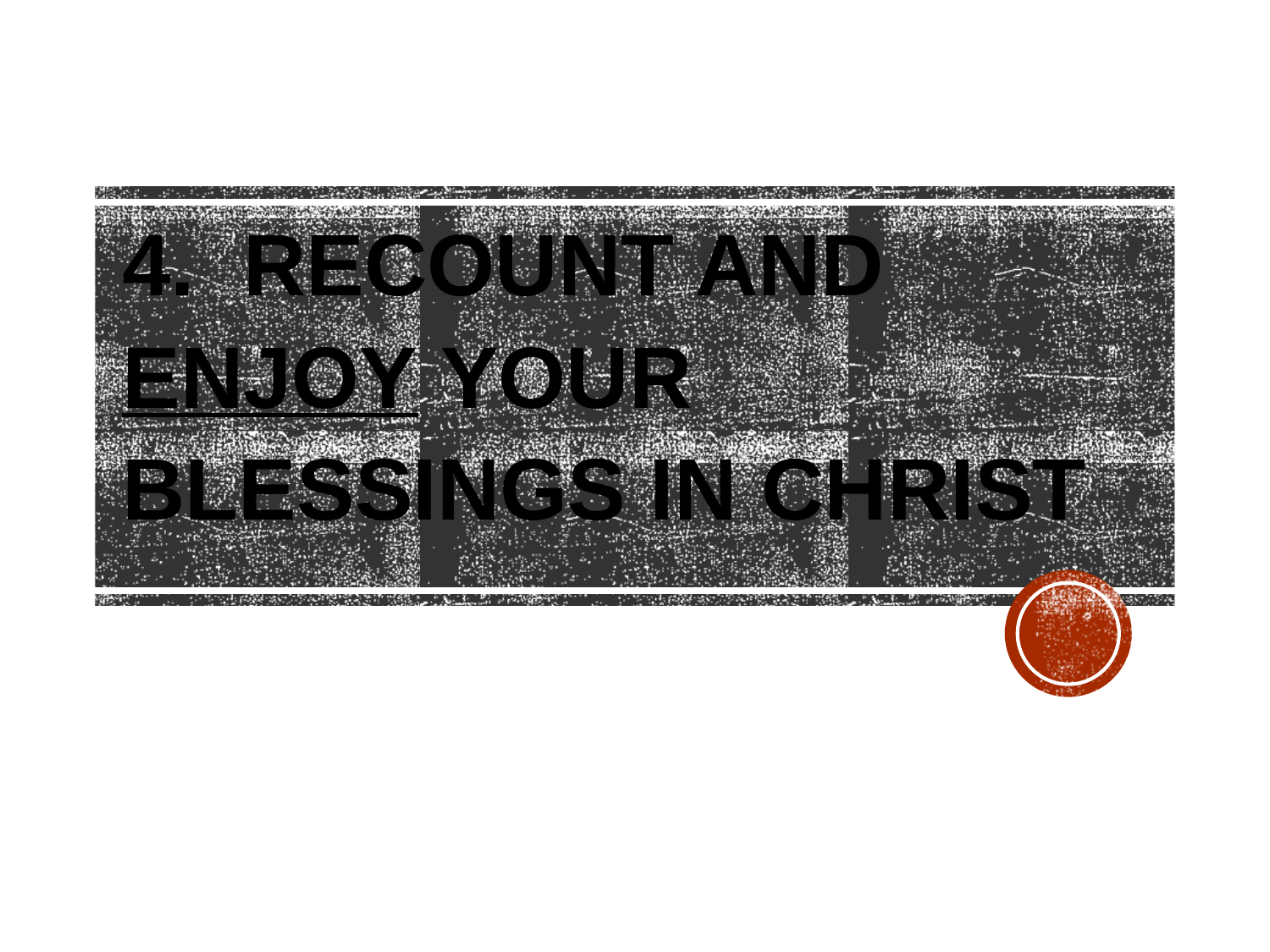

4.  RECOUNT AND ENJOY YOUR BLESSINGS IN CHRIST